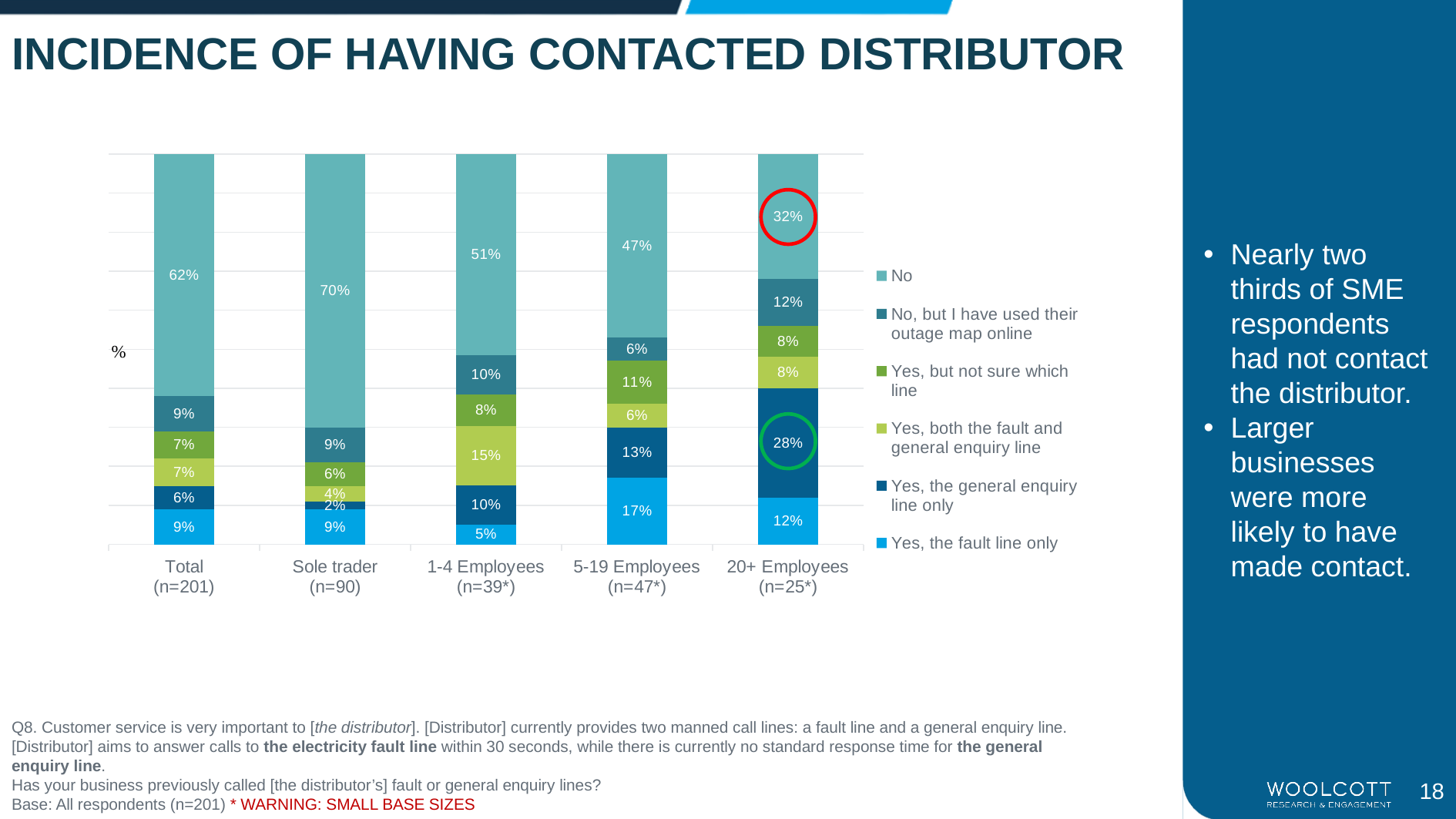

INCIDENCE OF HAVING CONTACTED DISTRIBUTOR

### Chart

| Category | Yes, the fault line only | Yes, the general enquiry line only | Yes, both the fault and general enquiry line  | Yes, but not sure which line | No, but I have used their outage map online | No  |
|---|---|---|---|---|---|---|
| Total
(n=201) | 0.09 | 0.06 | 0.07 | 0.07 | 0.09 | 0.62 |
| Sole trader
(n=90) | 0.09 | 0.02 | 0.04 | 0.06 | 0.09 | 0.7 |
| 1-4 Employees
(n=39*) | 0.05 | 0.1 | 0.15 | 0.08 | 0.1 | 0.51 |
| 5-19 Employees
(n=47*) | 0.17 | 0.13 | 0.06 | 0.11 | 0.06 | 0.47 |
| 20+ Employees
(n=25*) | 0.12 | 0.28 | 0.08 | 0.08 | 0.12 | 0.32 |
Nearly two thirds of SME respondents had not contact the distributor.
Larger businesses were more likely to have made contact.
Q8. Customer service is very important to [the distributor]. [Distributor] currently provides two manned call lines: a fault line and a general enquiry line. [Distributor] aims to answer calls to the electricity fault line within 30 seconds, while there is currently no standard response time for the general enquiry line.
Has your business previously called [the distributor’s] fault or general enquiry lines?
Base: All respondents (n=201) * WARNING: SMALL BASE SIZES